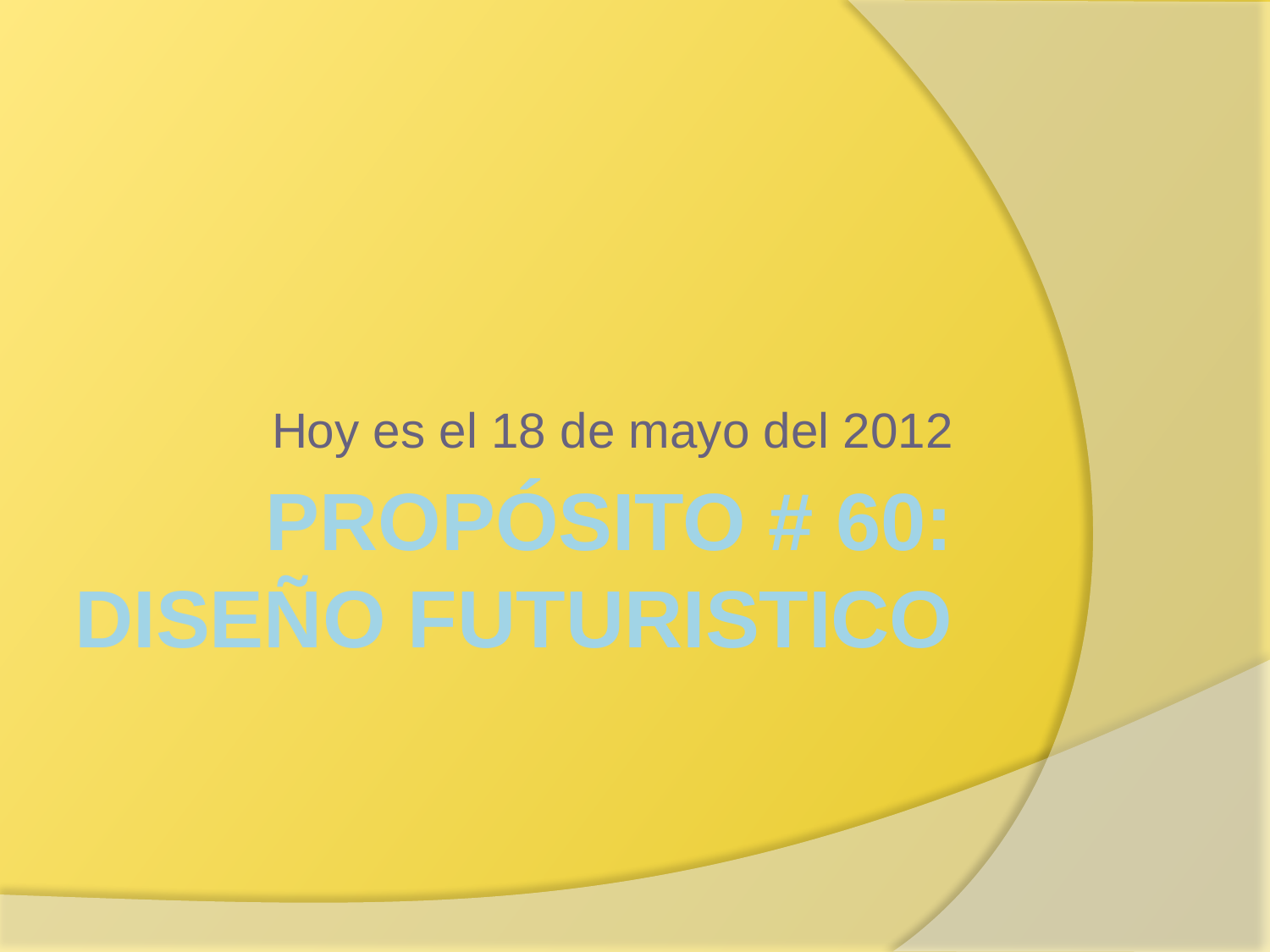

Hoy es el 18 de mayo del 2012
# PropÓsito # 60: diseÑo futuristico